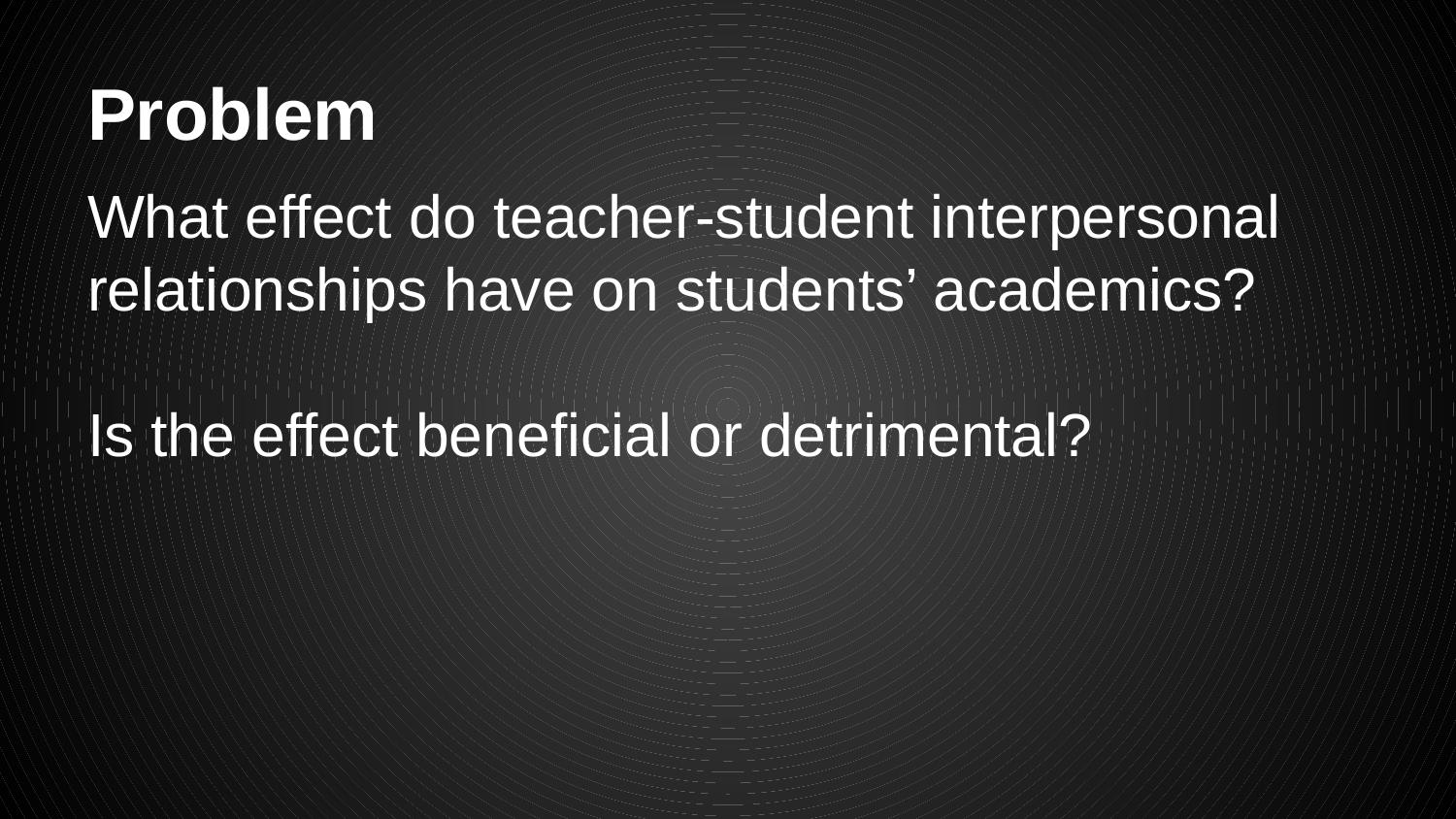

# Problem
What effect do teacher-student interpersonal relationships have on students’ academics?

Is the effect beneficial or detrimental?